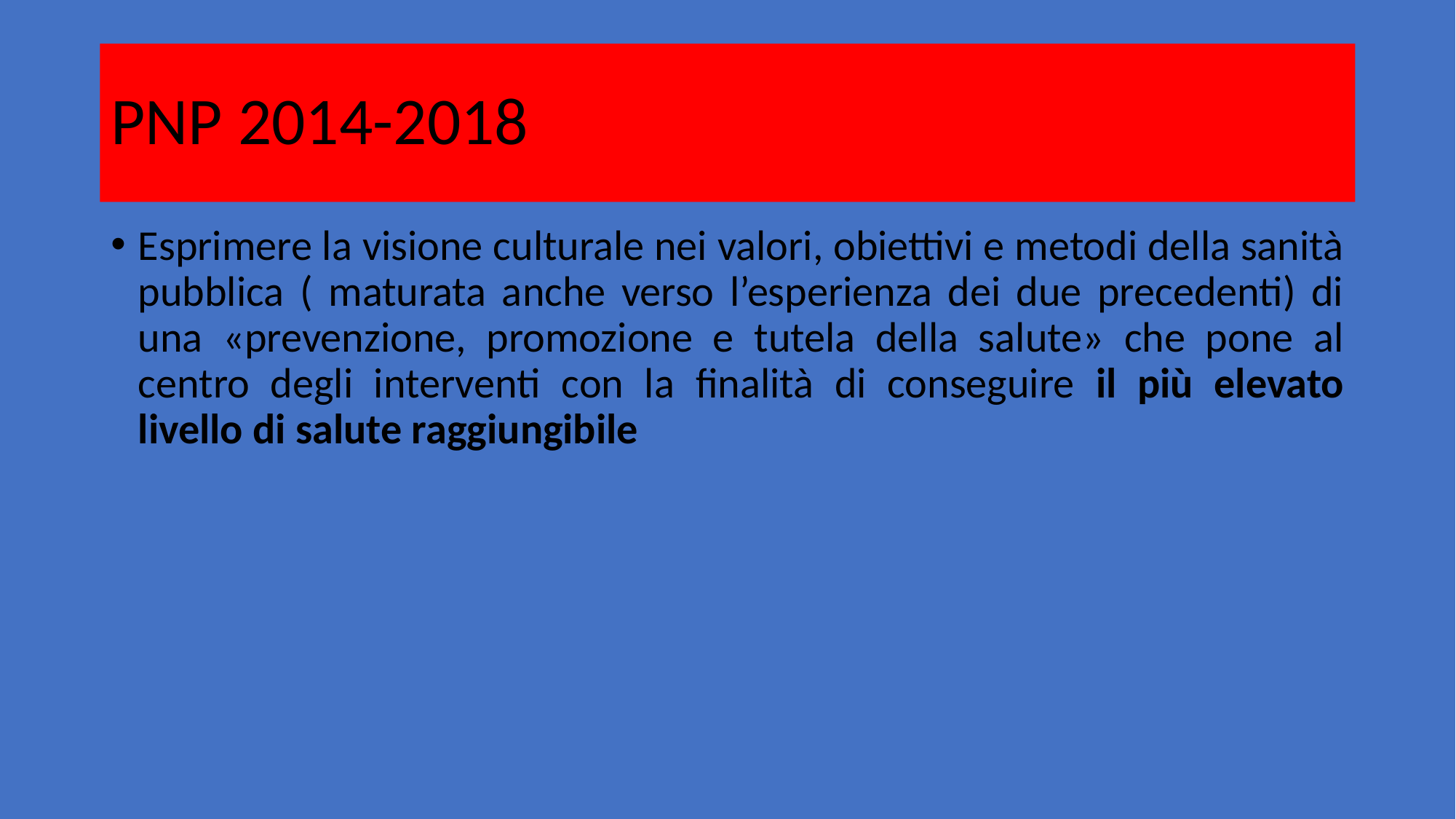

# PNP 2014-2018
Esprimere la visione culturale nei valori, obiettivi e metodi della sanità pubblica ( maturata anche verso l’esperienza dei due precedenti) di una «prevenzione, promozione e tutela della salute» che pone al centro degli interventi con la finalità di conseguire il più elevato livello di salute raggiungibile